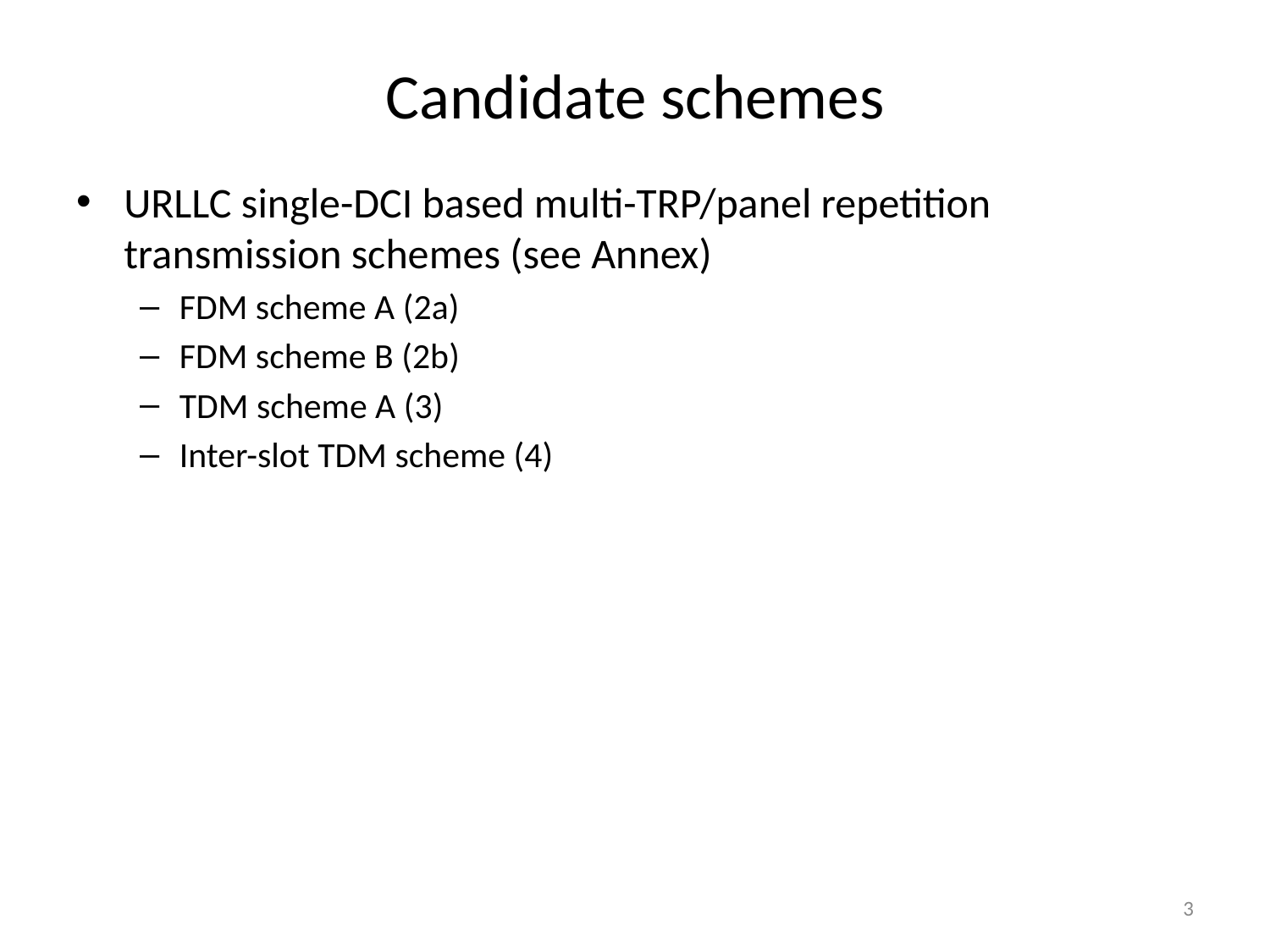

# Candidate schemes
URLLC single-DCI based multi-TRP/panel repetition transmission schemes (see Annex)
FDM scheme A (2a)
FDM scheme B (2b)
TDM scheme A (3)
Inter-slot TDM scheme (4)

3